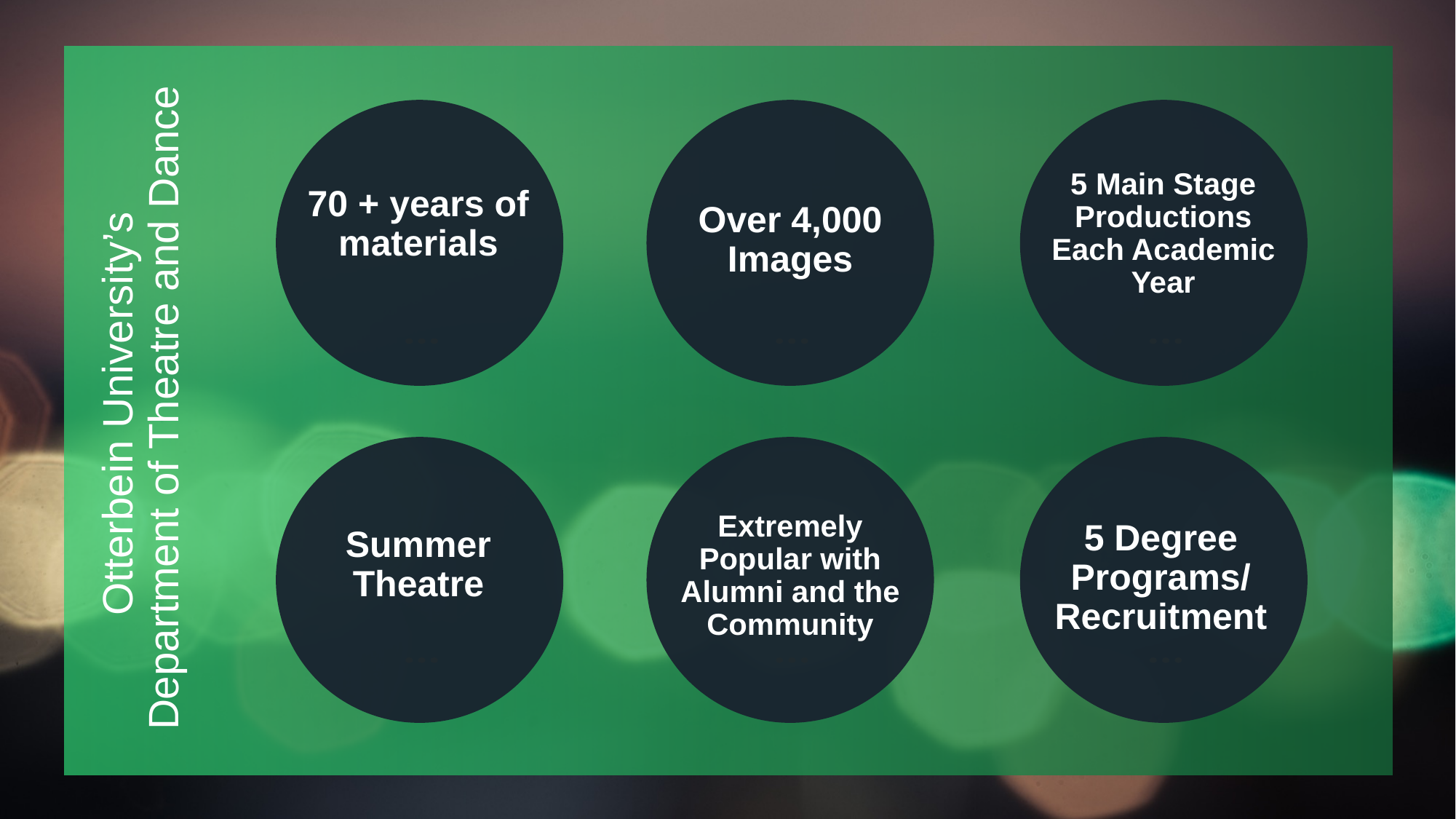

5 Main Stage Productions Each Academic Year
Over 4,000 Images
70 + years of materials

# Otterbein University’s Department of Theatre and Dance
5 Degree Programs/ Recruitment
Extremely Popular with Alumni and the Community
Summer Theatre